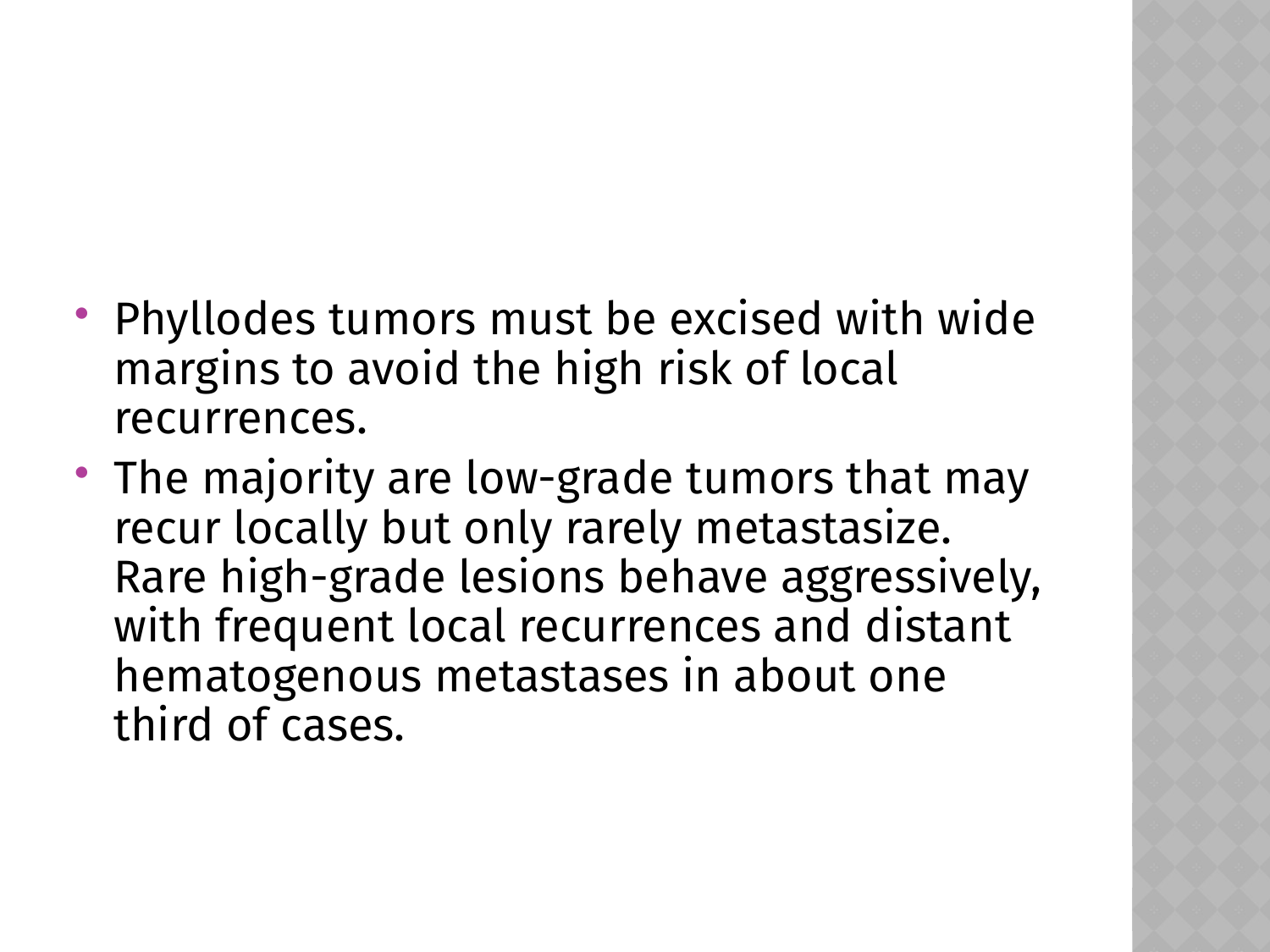

#

Phyllodes tumors must be excised with wide margins to avoid the high risk of local recurrences.
The majority are low-grade tumors that may recur locally but only rarely metastasize. Rare high-grade lesions behave aggressively, with frequent local recurrences and distant hematogenous metastases in about one third of cases.